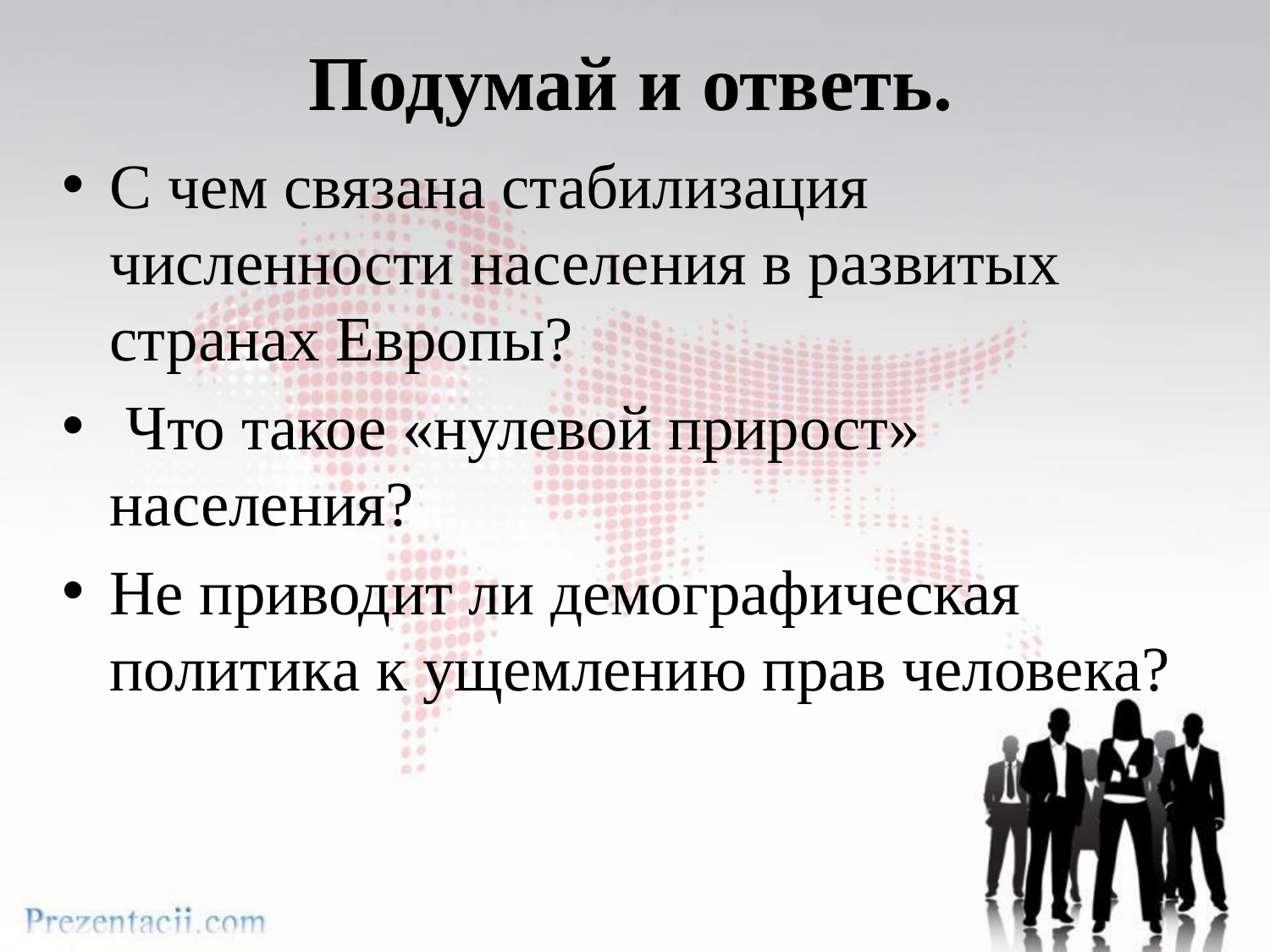

# Подумай и ответь.
С чем связана стабилизация численности населения в развитых странах Европы?
 Что такое «нулевой прирост» населения?
Не приводит ли демографическая политика к ущемлению прав человека?